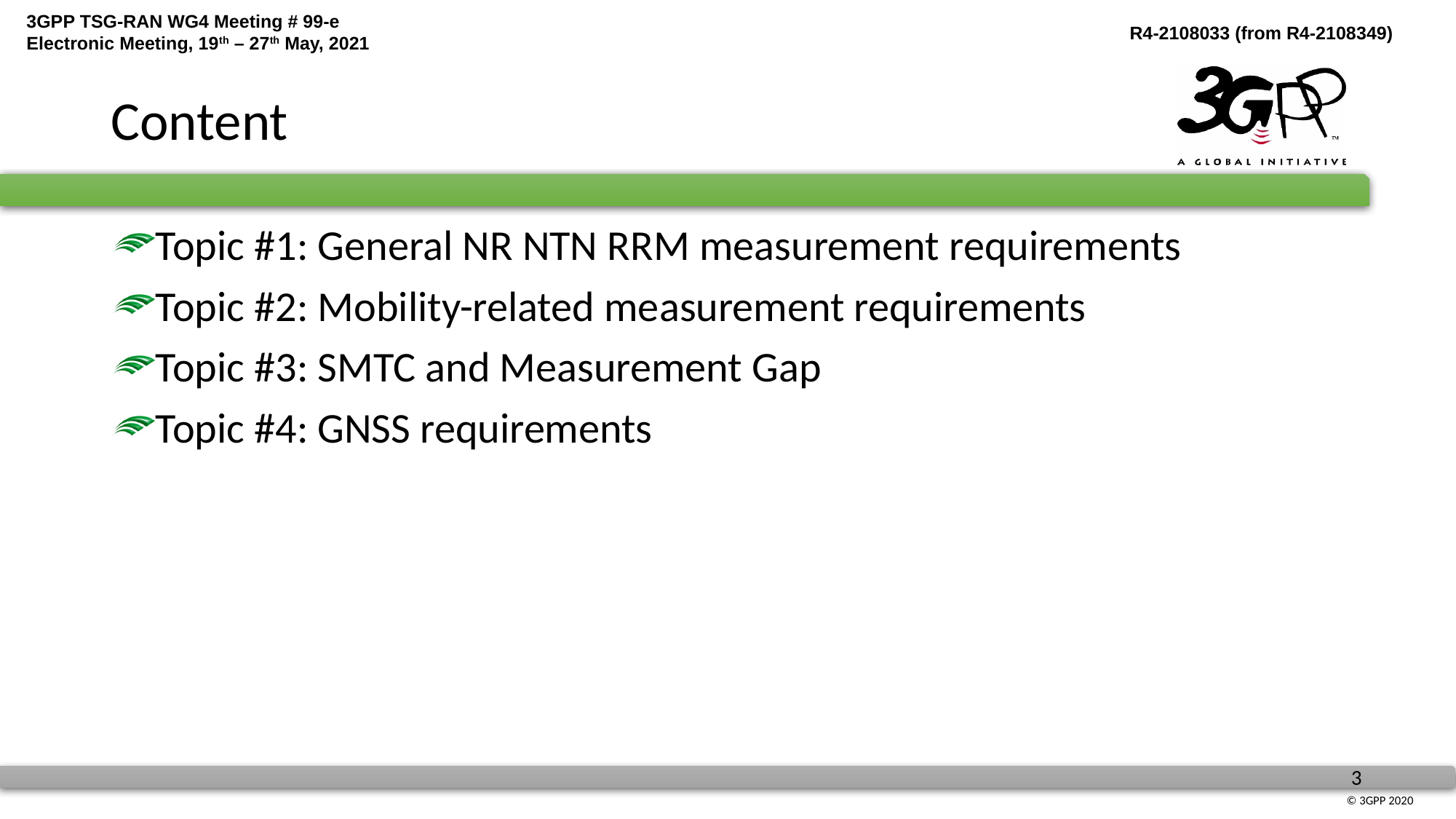

# Content
Topic #1: General NR NTN RRM measurement requirements
Topic #2: Mobility-related measurement requirements
Topic #3: SMTC and Measurement Gap
Topic #4: GNSS requirements